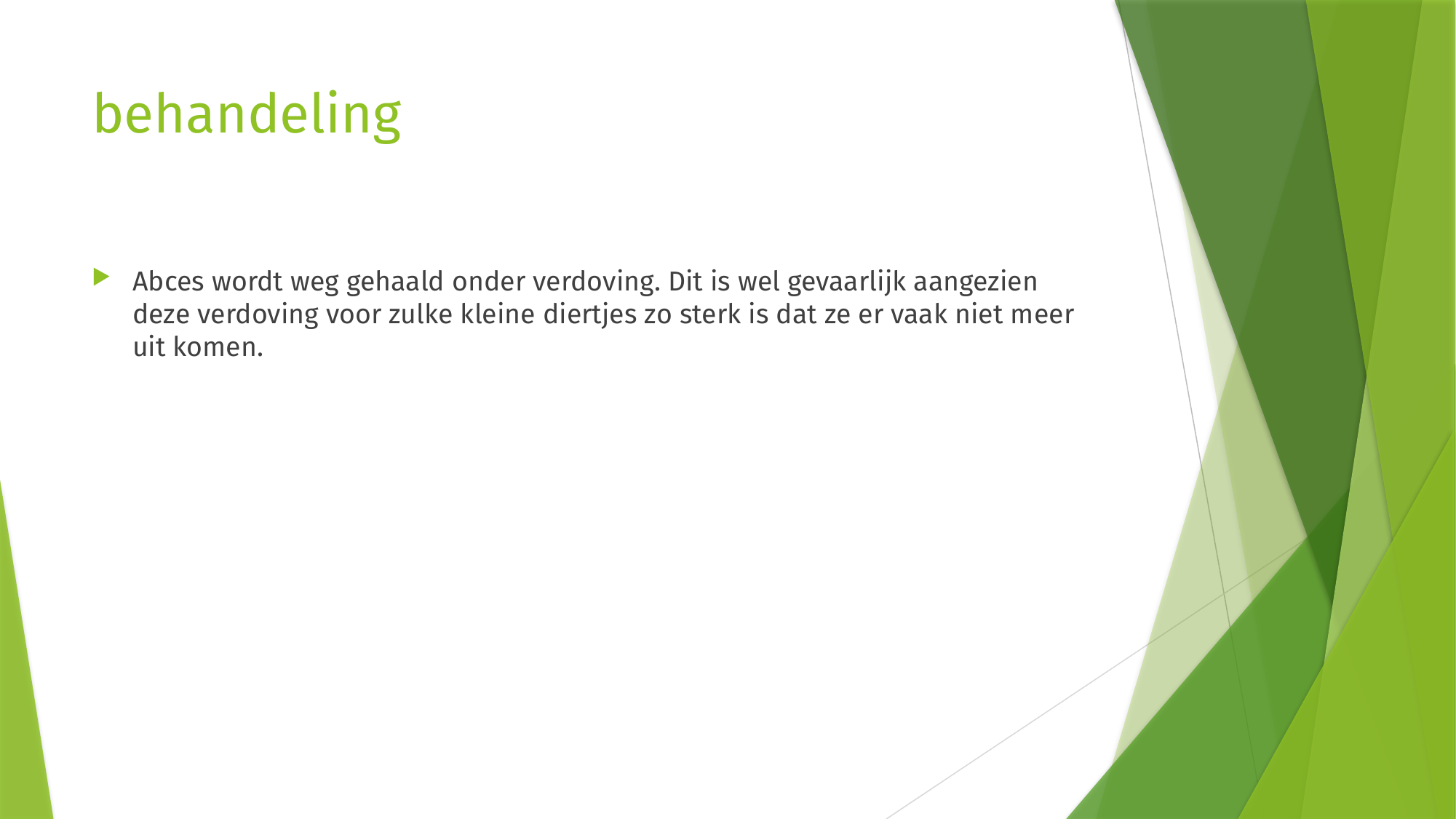

# behandeling
Abces wordt weg gehaald onder verdoving. Dit is wel gevaarlijk aangezien deze verdoving voor zulke kleine diertjes zo sterk is dat ze er vaak niet meer uit komen.